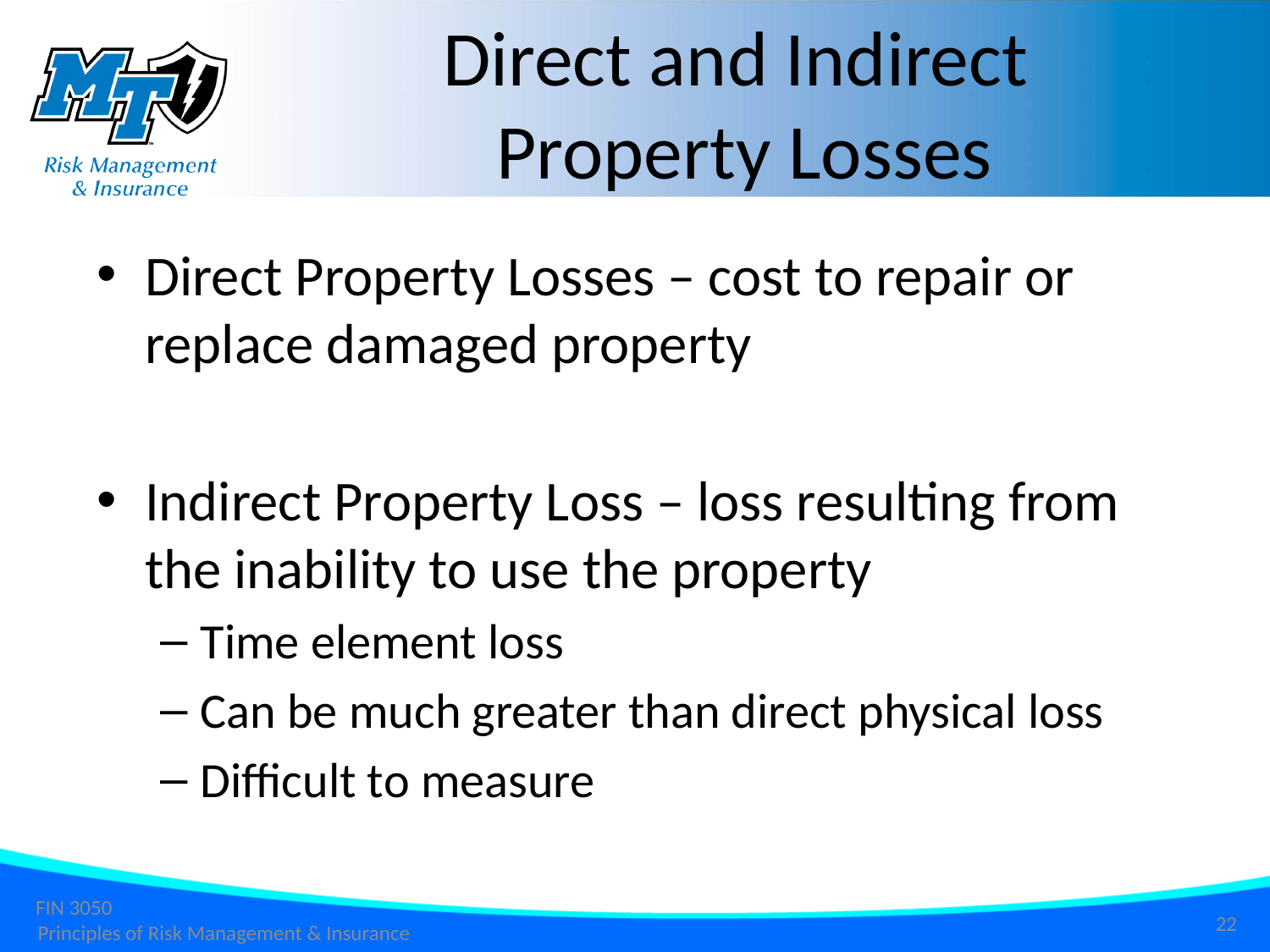

# Direct and Indirect Property Losses
Direct Property Losses – cost to repair or replace damaged property

Indirect Property Loss – loss resulting from the inability to use the property
Time element loss
Can be much greater than direct physical loss
Difficult to measure
22